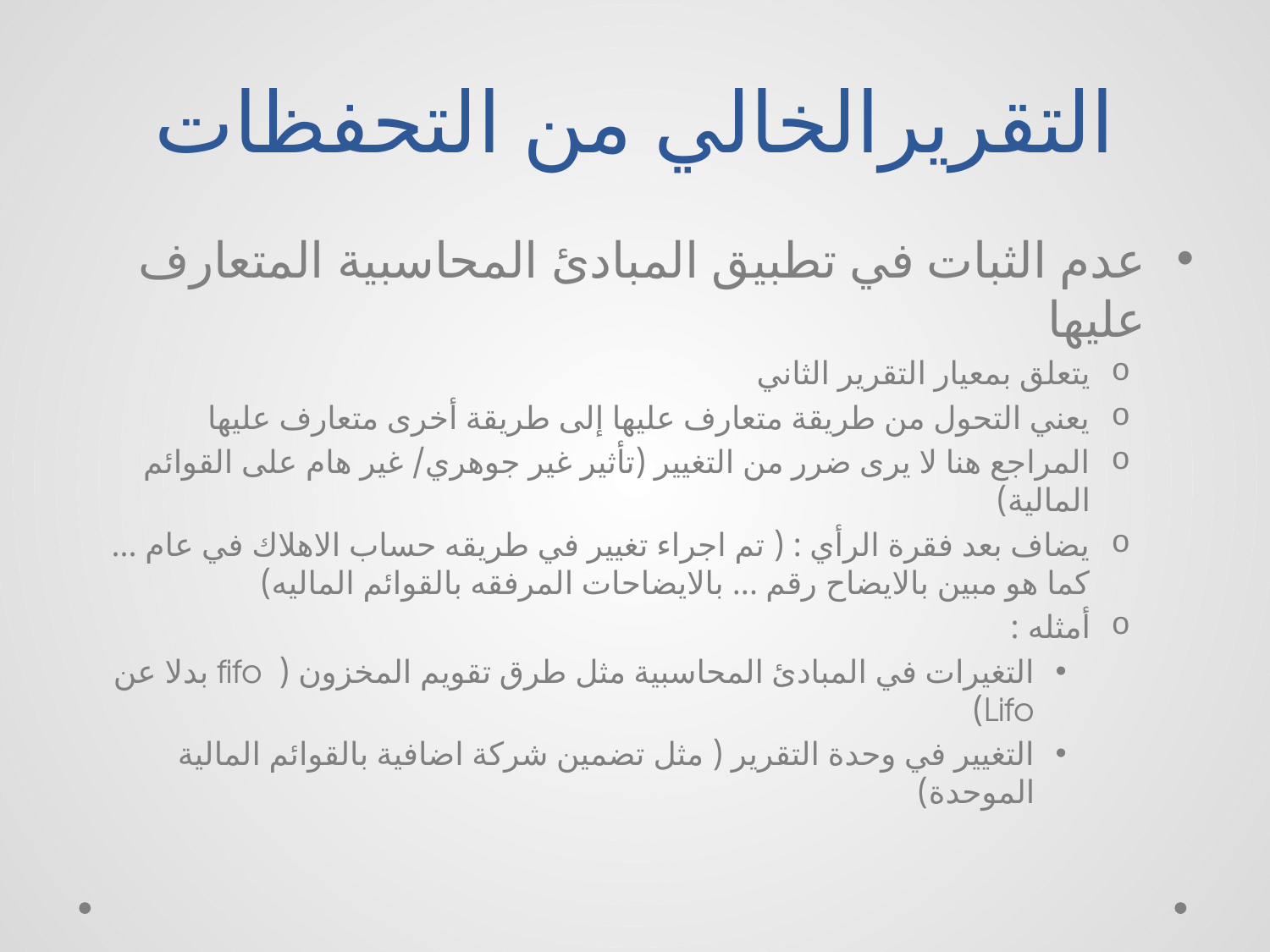

# التقريرالخالي من التحفظات
عدم الثبات في تطبيق المبادئ المحاسبية المتعارف عليها
يتعلق بمعيار التقرير الثاني
يعني التحول من طريقة متعارف عليها إلى طريقة أخرى متعارف عليها
المراجع هنا لا يرى ضرر من التغيير (تأثير غير جوهري/ غير هام على القوائم المالية)
يضاف بعد فقرة الرأي : ( تم اجراء تغيير في طريقه حساب الاهلاك في عام ... كما هو مبين بالايضاح رقم ... بالايضاحات المرفقه بالقوائم الماليه)
أمثله :
التغيرات في المبادئ المحاسبية مثل طرق تقويم المخزون (  fifo بدلا عن Lifo)
التغيير في وحدة التقرير ( مثل تضمين شركة اضافية بالقوائم المالية الموحدة)